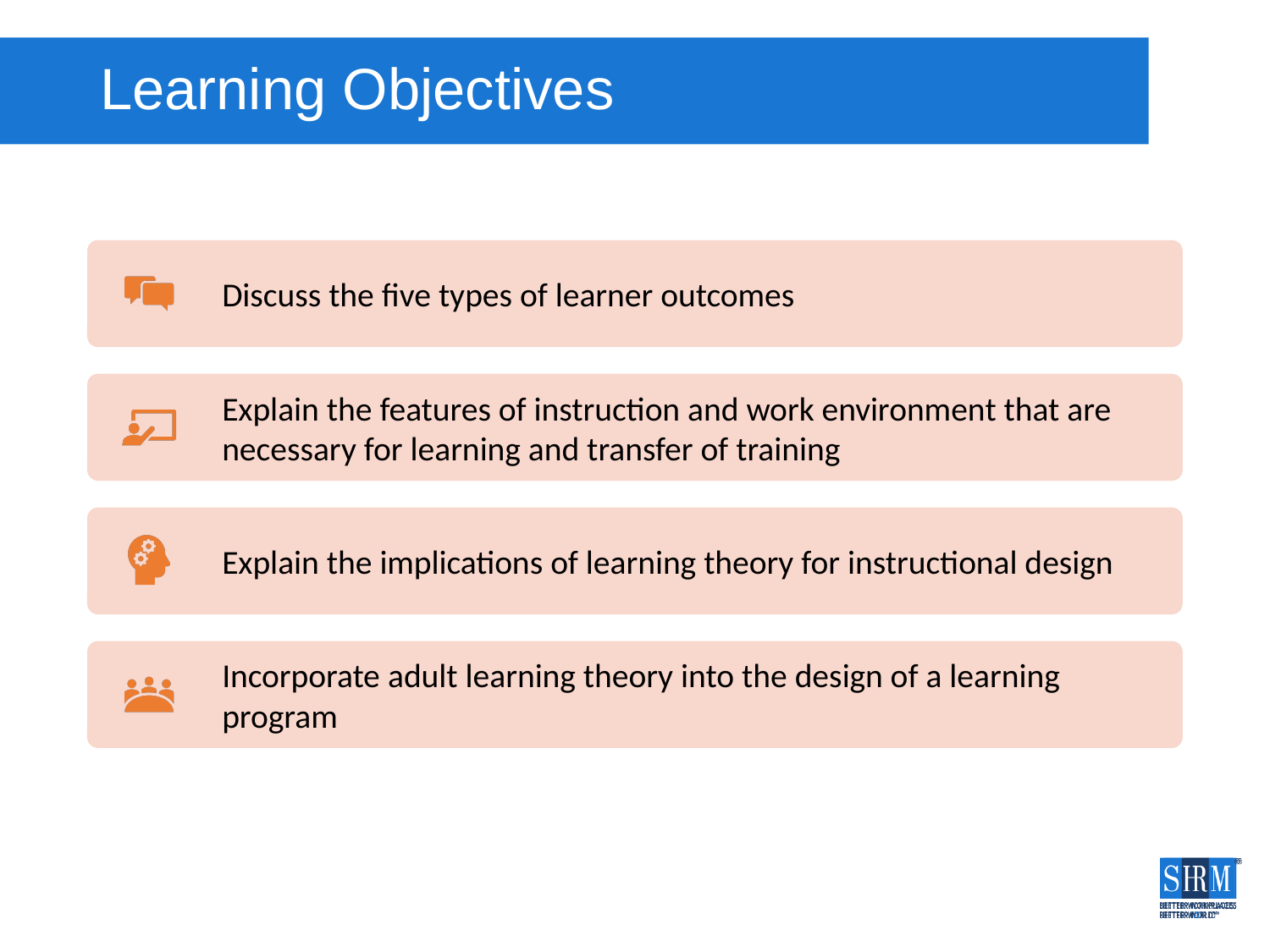

# Learning Objectives
Discuss the five types of learner outcomes
Explain the features of instruction and work environment that are necessary for learning and transfer of training
Explain the implications of learning theory for instructional design
Incorporate adult learning theory into the design of a learning program